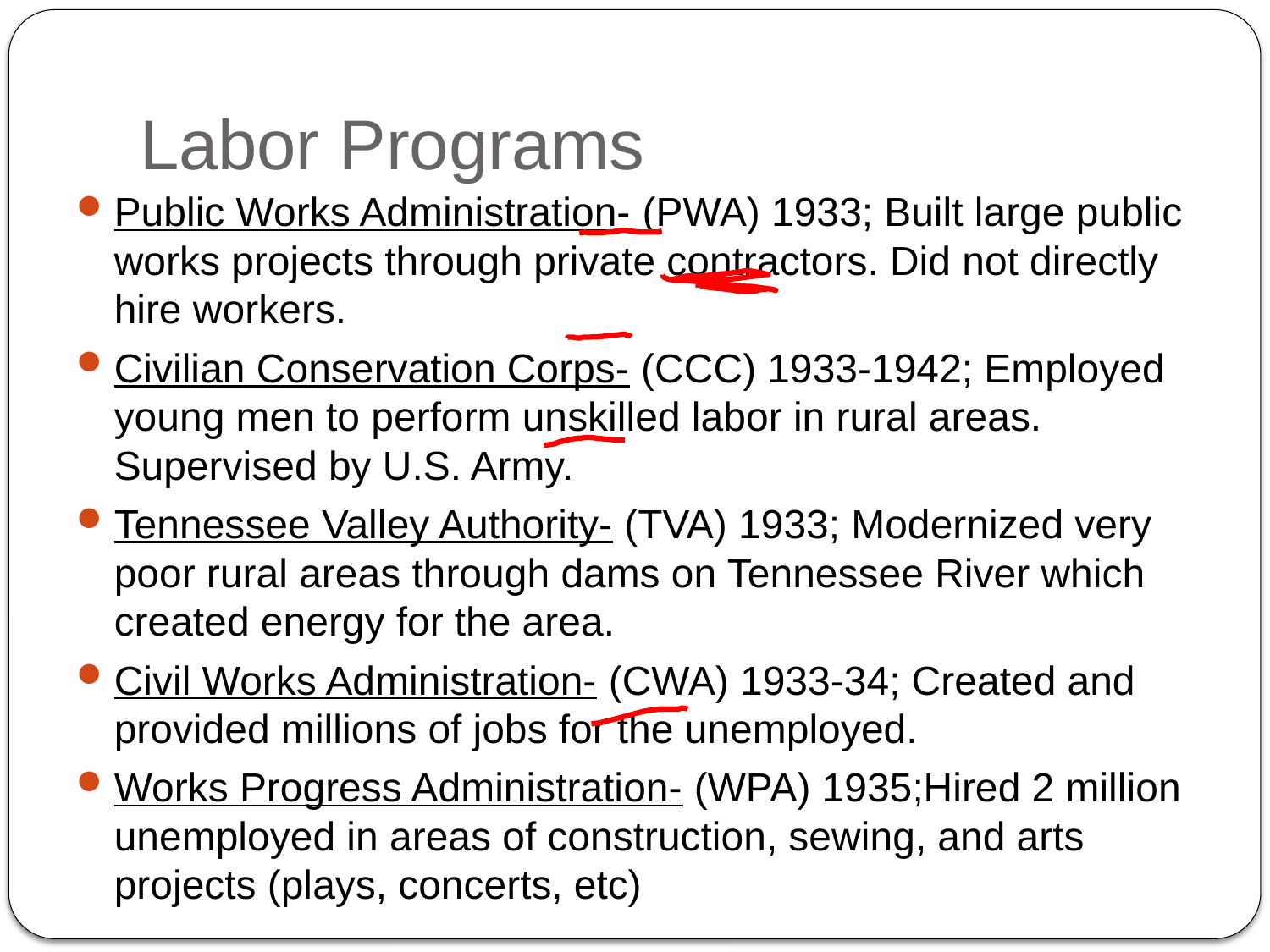

# Labor Programs
Public Works Administration- (PWA) 1933; Built large public works projects through private contractors. Did not directly hire workers.
Civilian Conservation Corps- (CCC) 1933-1942; Employed young men to perform unskilled labor in rural areas. Supervised by U.S. Army.
Tennessee Valley Authority- (TVA) 1933; Modernized very poor rural areas through dams on Tennessee River which created energy for the area.
Civil Works Administration- (CWA) 1933-34; Created and provided millions of jobs for the unemployed.
Works Progress Administration- (WPA) 1935;Hired 2 million unemployed in areas of construction, sewing, and arts projects (plays, concerts, etc)